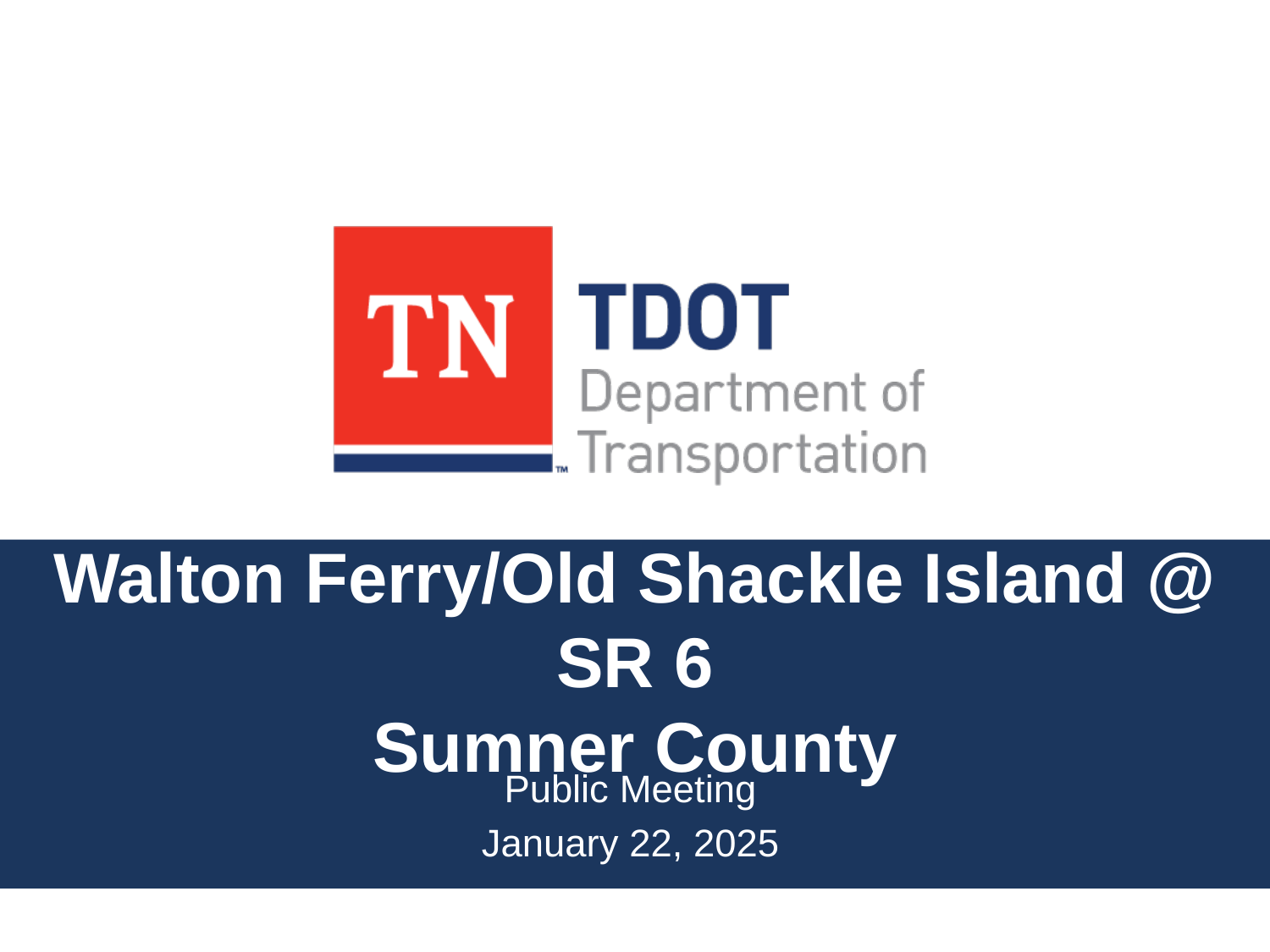

# Walton Ferry/Old Shackle Island @ SR 6 Sumner County
Public Meeting
January 22, 2025